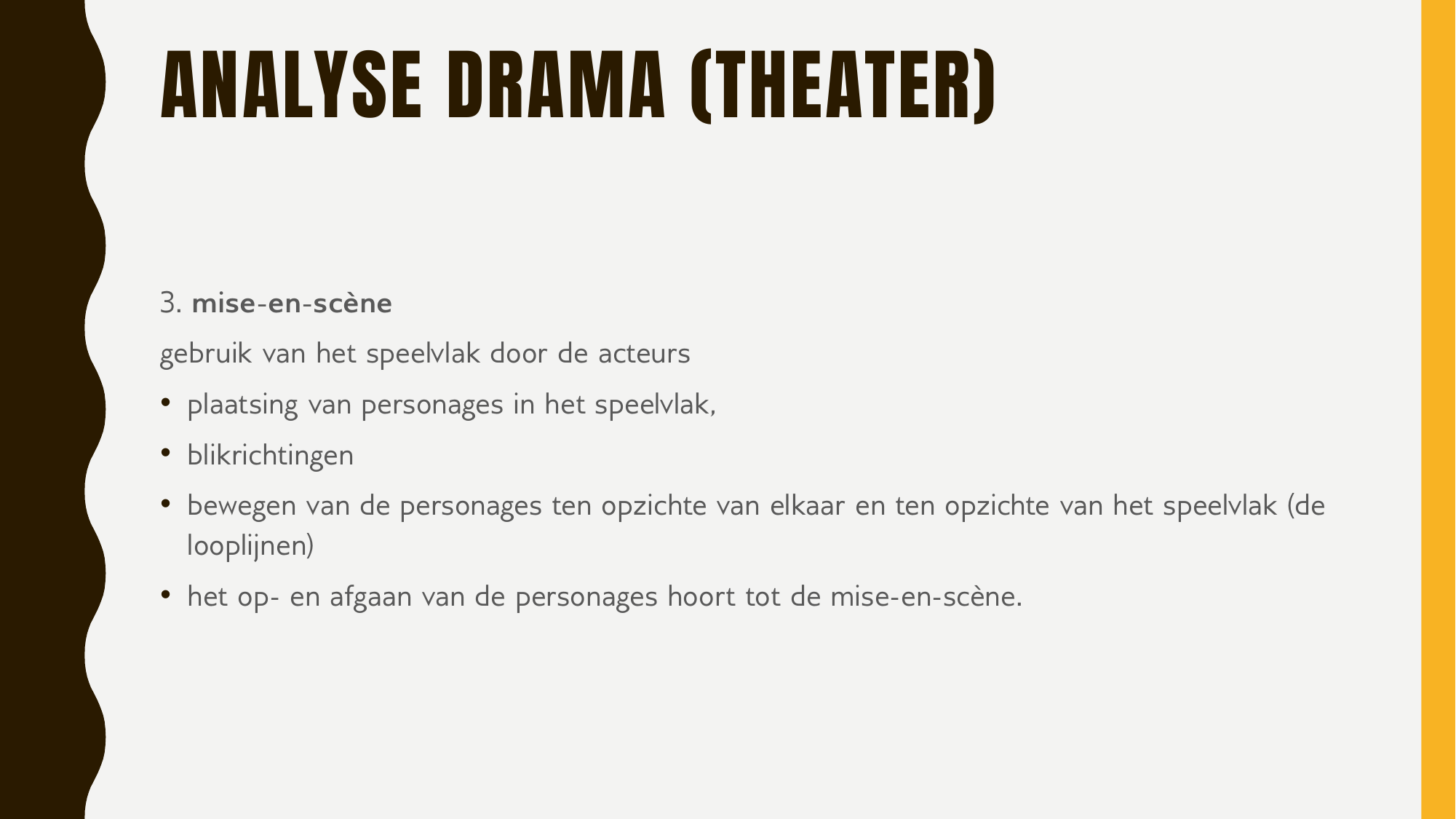

# ANALYSE DRAMA (theater)
3. mise-en-scène
gebruik van het speelvlak door de acteurs
plaatsing van personages in het speelvlak,
blikrichtingen
bewegen van de personages ten opzichte van elkaar en ten opzichte van het speelvlak (de looplijnen)
het op- en afgaan van de personages hoort tot de mise-en-scène.